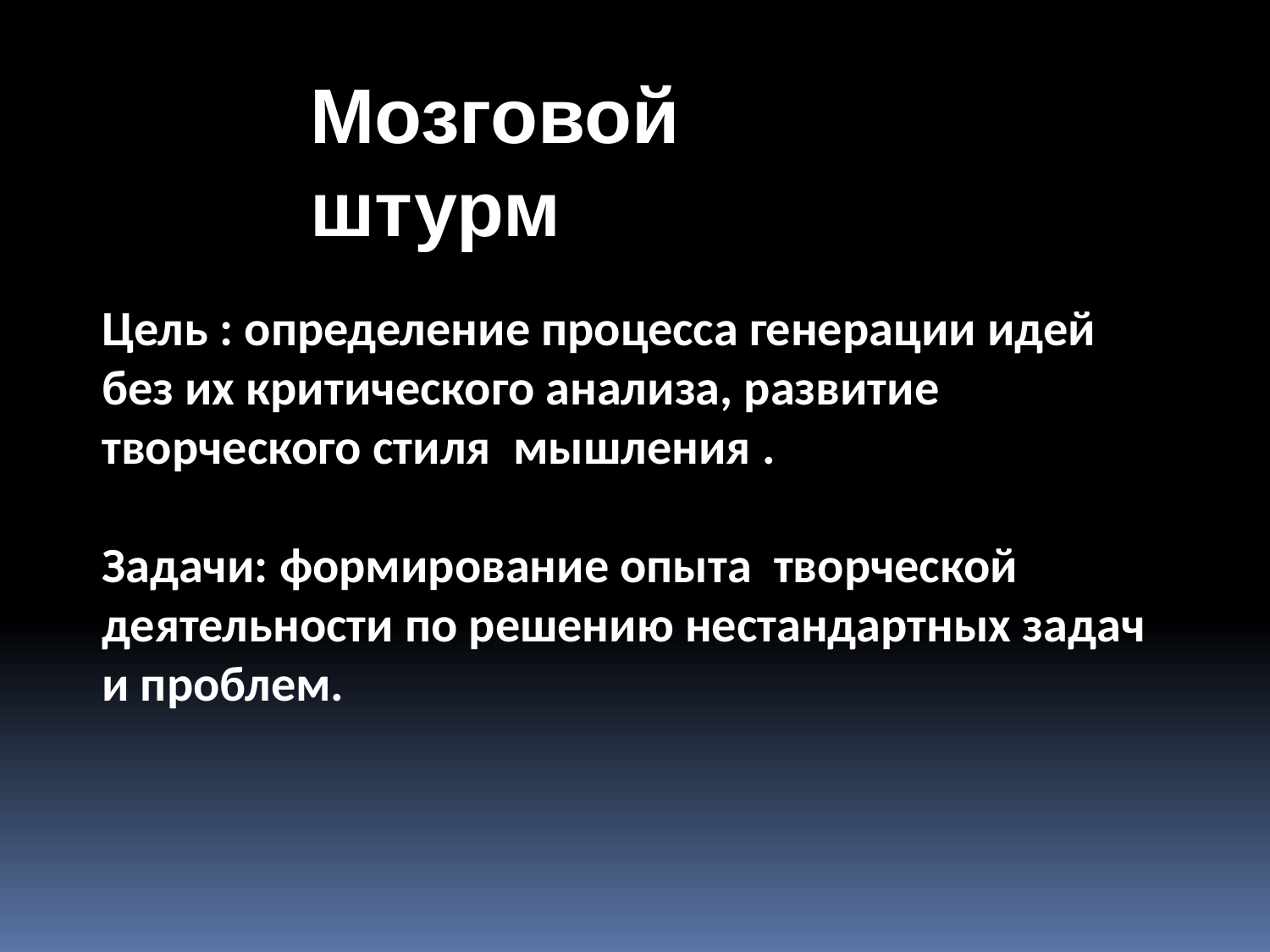

Мозговой штурм
Цель : определение процесса генерации идей без их критического анализа, развитие творческого стиля  мышления .

Задачи: формирование опыта  творческой деятельности по решению нестандартных задач и проблем.